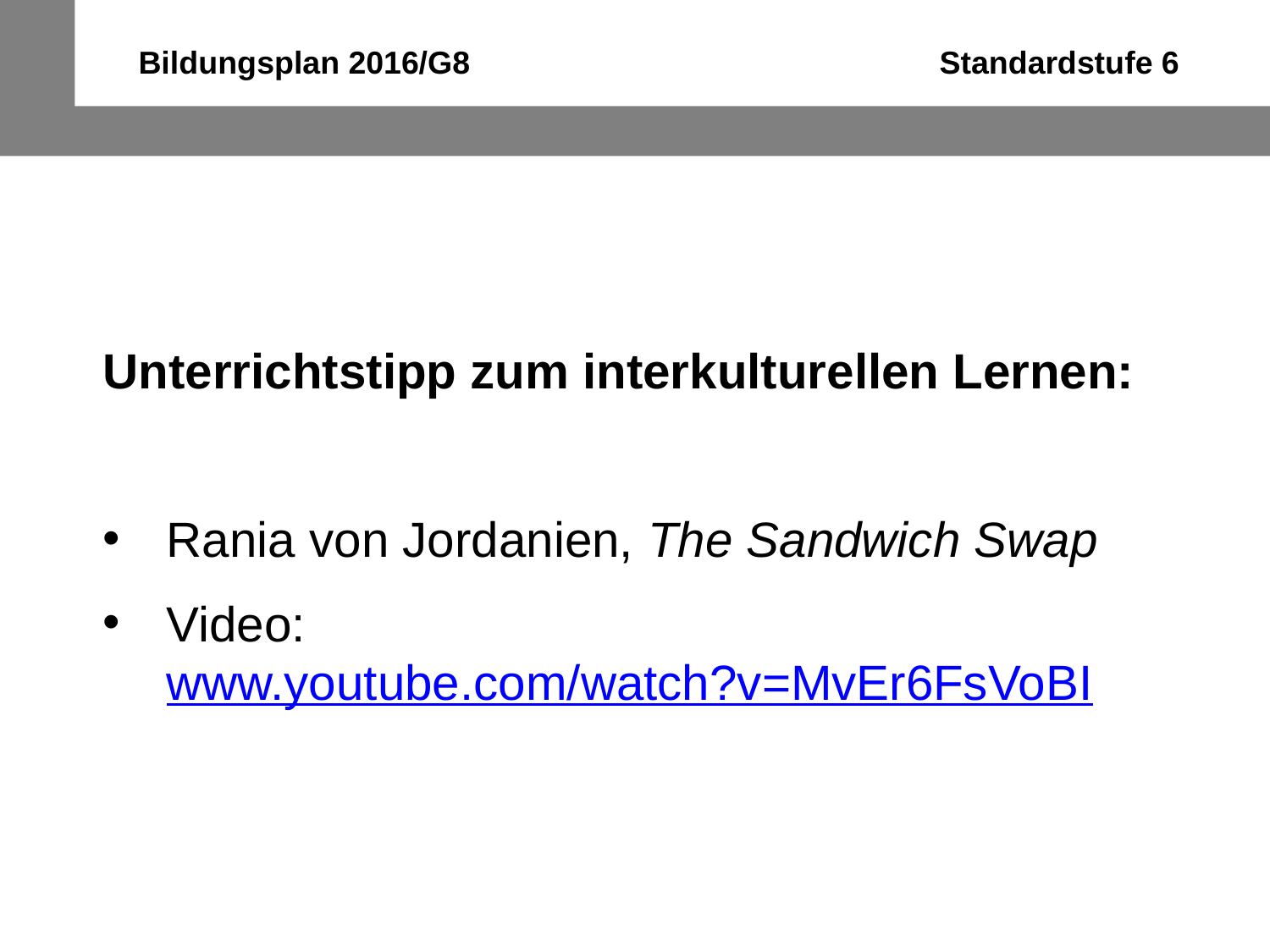

Bildungsplan 2016/G8                                                     Standardstufe 6

Unterrichtstipp zum interkulturellen Lernen:

Rania von Jordanien, The Sandwich Swap
Video: www.youtube.com/watch?v=MvEr6FsVoBI